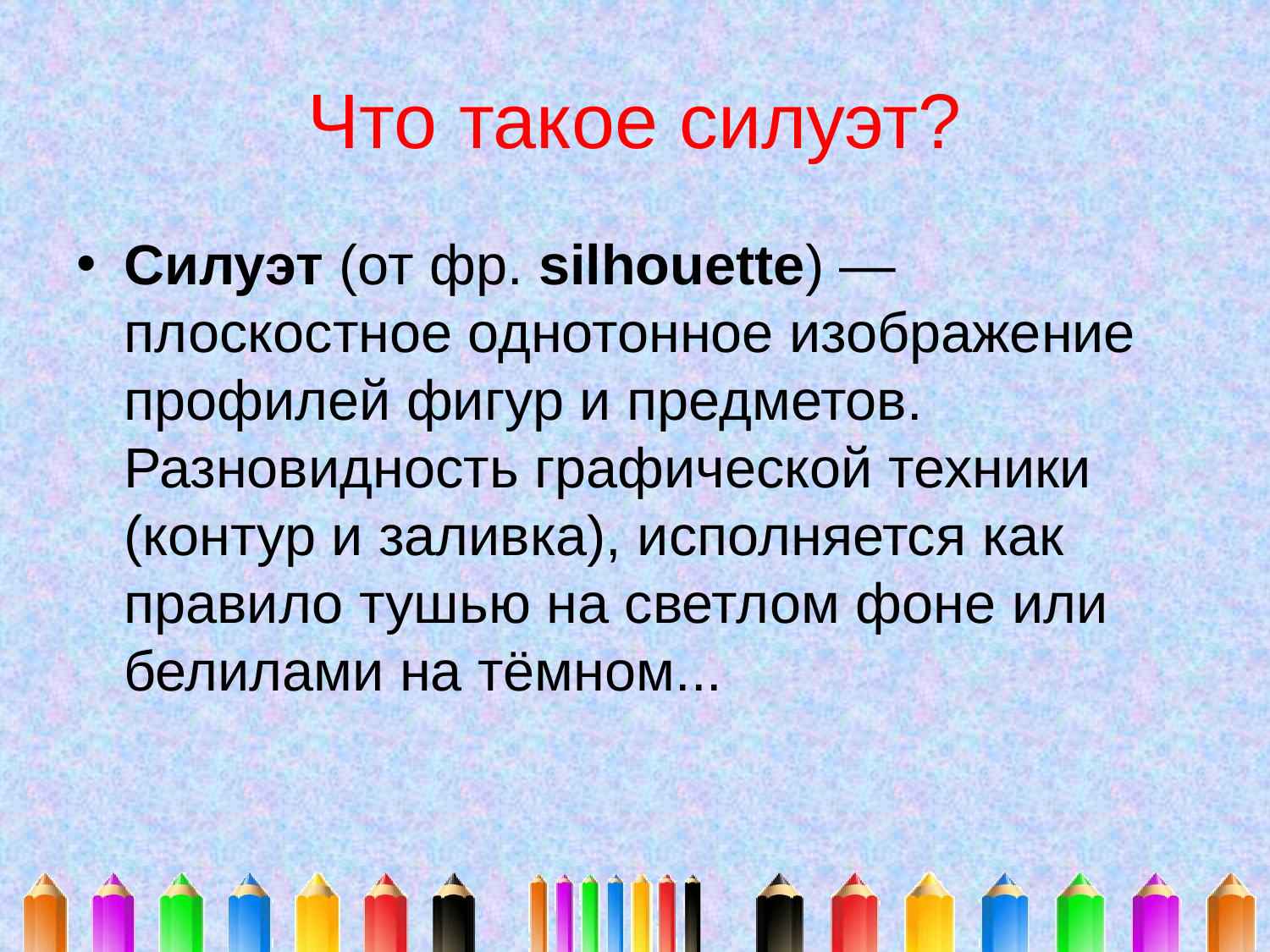

# Что такое силуэт?
Силуэт (от фр. silhouette) — плоскостное однотонное изображение профилей фигур и предметов. Разновидность графической техники (контур и заливка), исполняется как правило тушью на светлом фоне или белилами на тёмном...